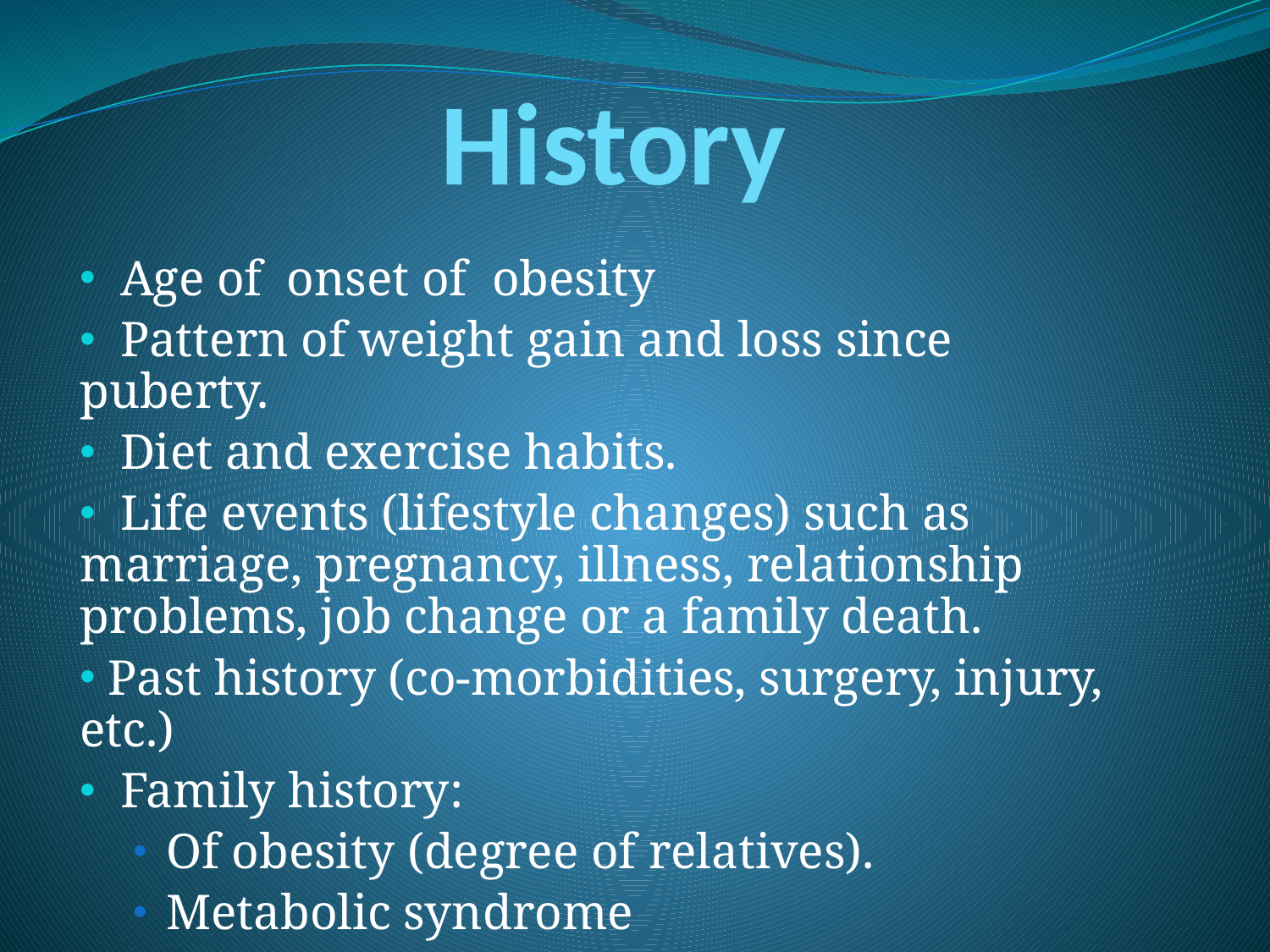

# History
  Age of  onset of  obesity
  Pattern of weight gain and loss since  puberty.
  Diet and exercise habits.
  Life events (lifestyle changes) such as marriage, pregnancy, illness, relationship problems, job change or a family death.
 Past history (co-morbidities, surgery, injury, etc.)
  Family history:
Of obesity (degree of relatives).
Metabolic syndrome